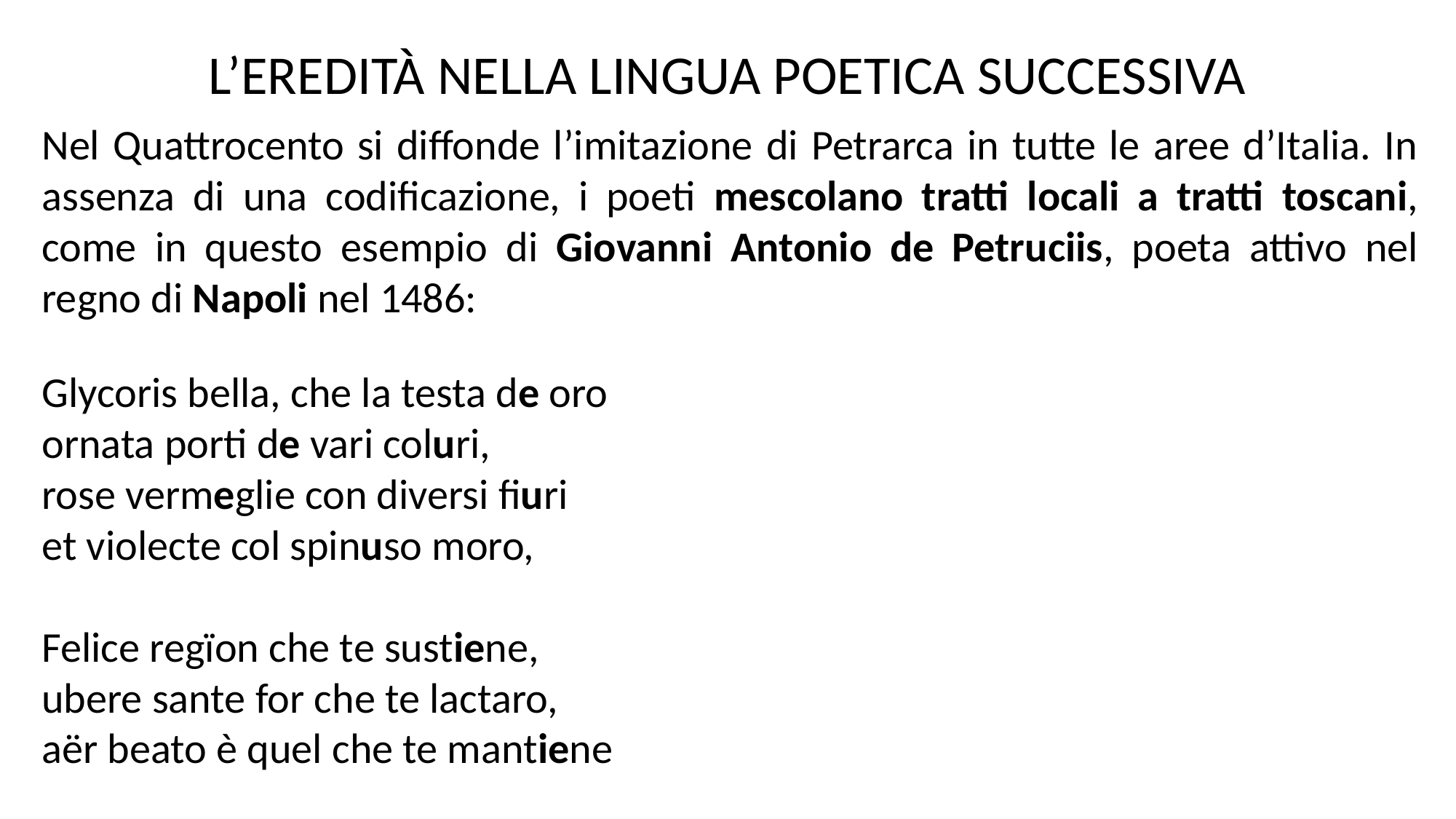

L’EREDITÀ NELLA LINGUA POETICA SUCCESSIVA
Nel Quattrocento si diffonde l’imitazione di Petrarca in tutte le aree d’Italia. In assenza di una codificazione, i poeti mescolano tratti locali a tratti toscani, come in questo esempio di Giovanni Antonio de Petruciis, poeta attivo nel regno di Napoli nel 1486:

Glycoris bella, che la testa de oro
ornata porti de vari coluri,
rose vermeglie con diversi fiuri
et violecte col spinuso moro,

Felice regïon che te sustiene,
ubere sante for che te lactaro,
aër beato è quel che te mantiene